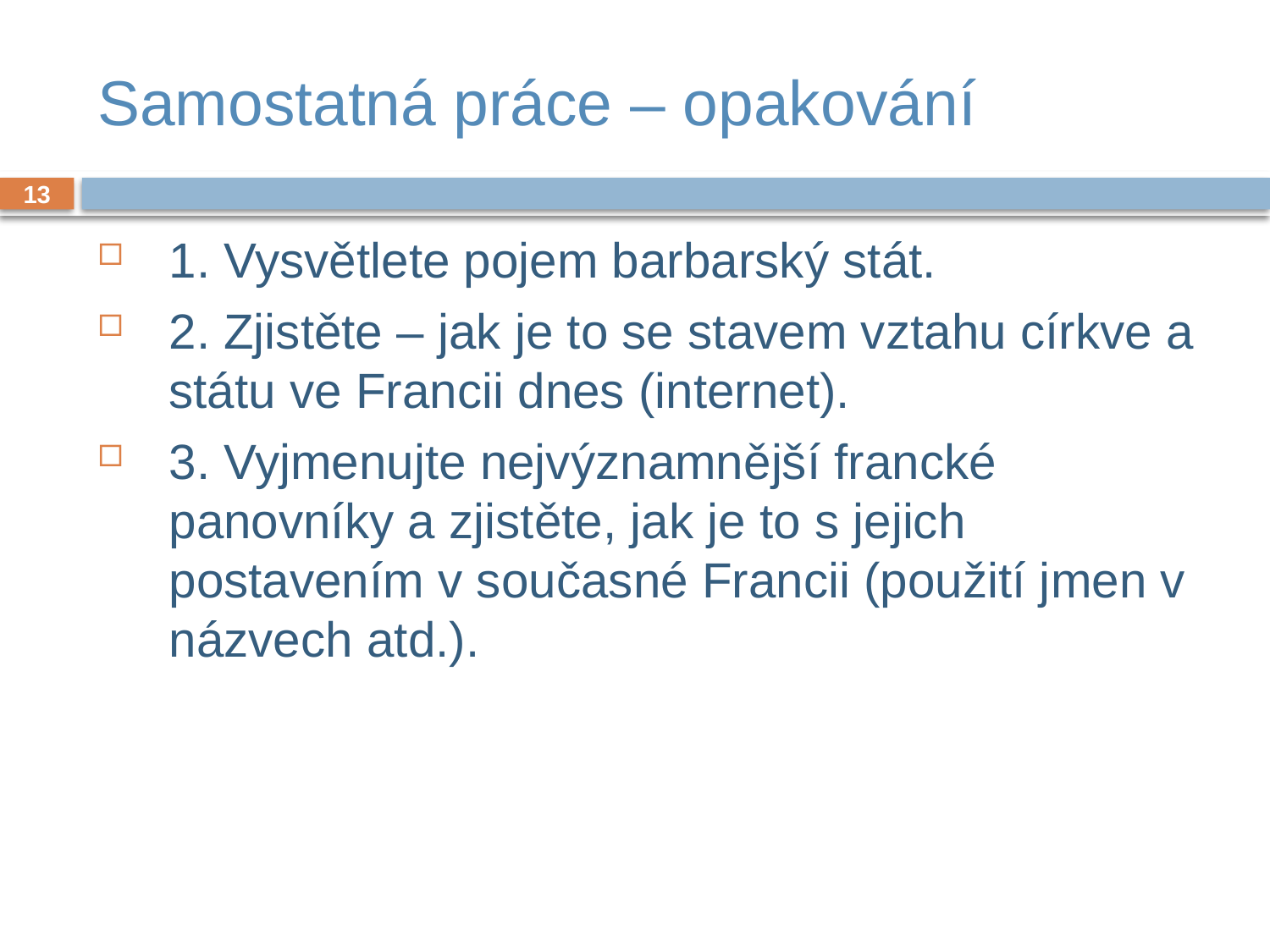

# Samostatná práce – opakování
13
1. Vysvětlete pojem barbarský stát.
2. Zjistěte – jak je to se stavem vztahu církve a státu ve Francii dnes (internet).
3. Vyjmenujte nejvýznamnější francké panovníky a zjistěte, jak je to s jejich postavením v současné Francii (použití jmen v názvech atd.).